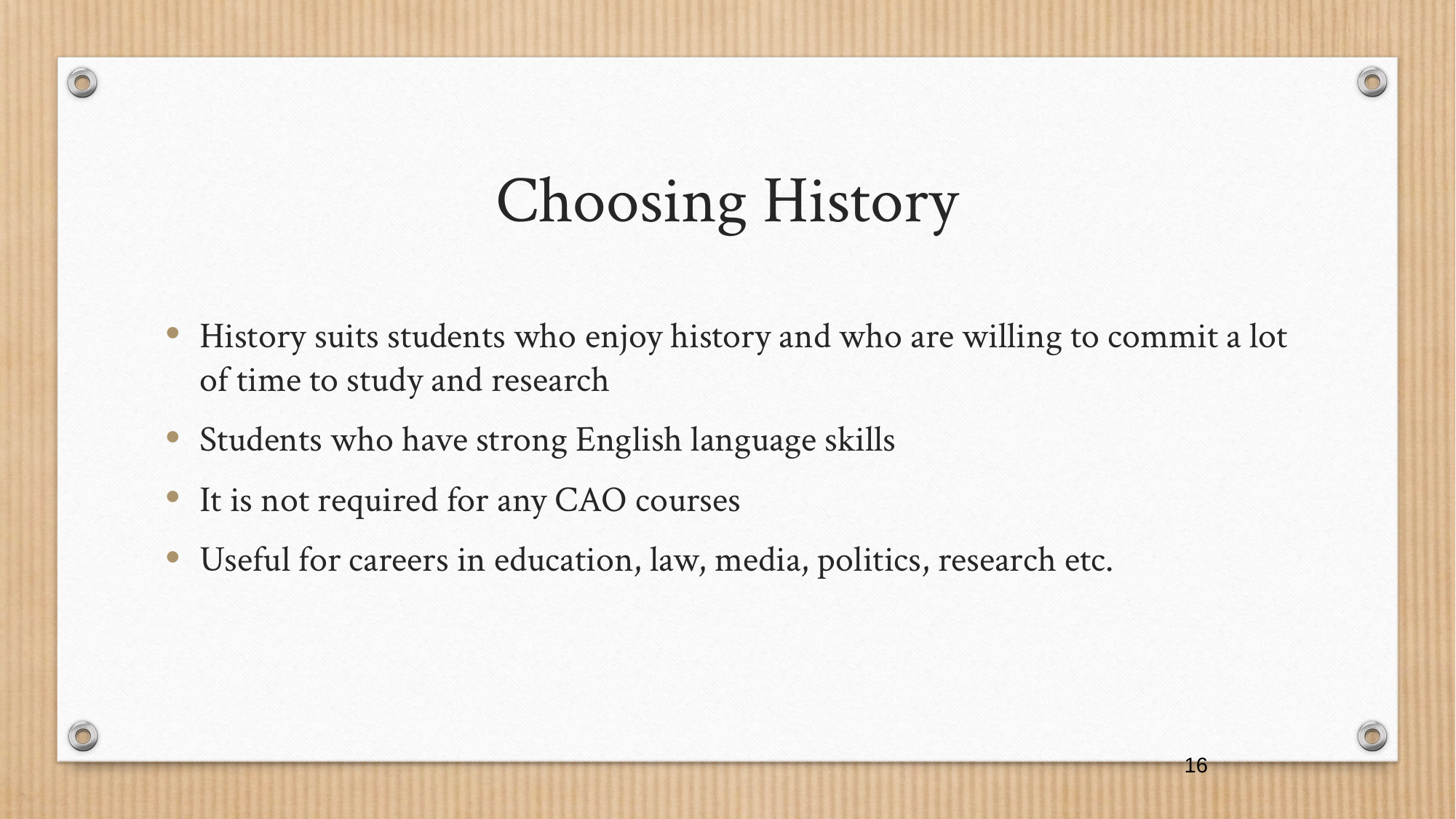

Choosing History
History suits students who enjoy history and who are willing to commit a lot of time to study and research
Students who have strong English language skills
It is not required for any CAO courses
Useful for careers in education, law, media, politics, research etc.
16